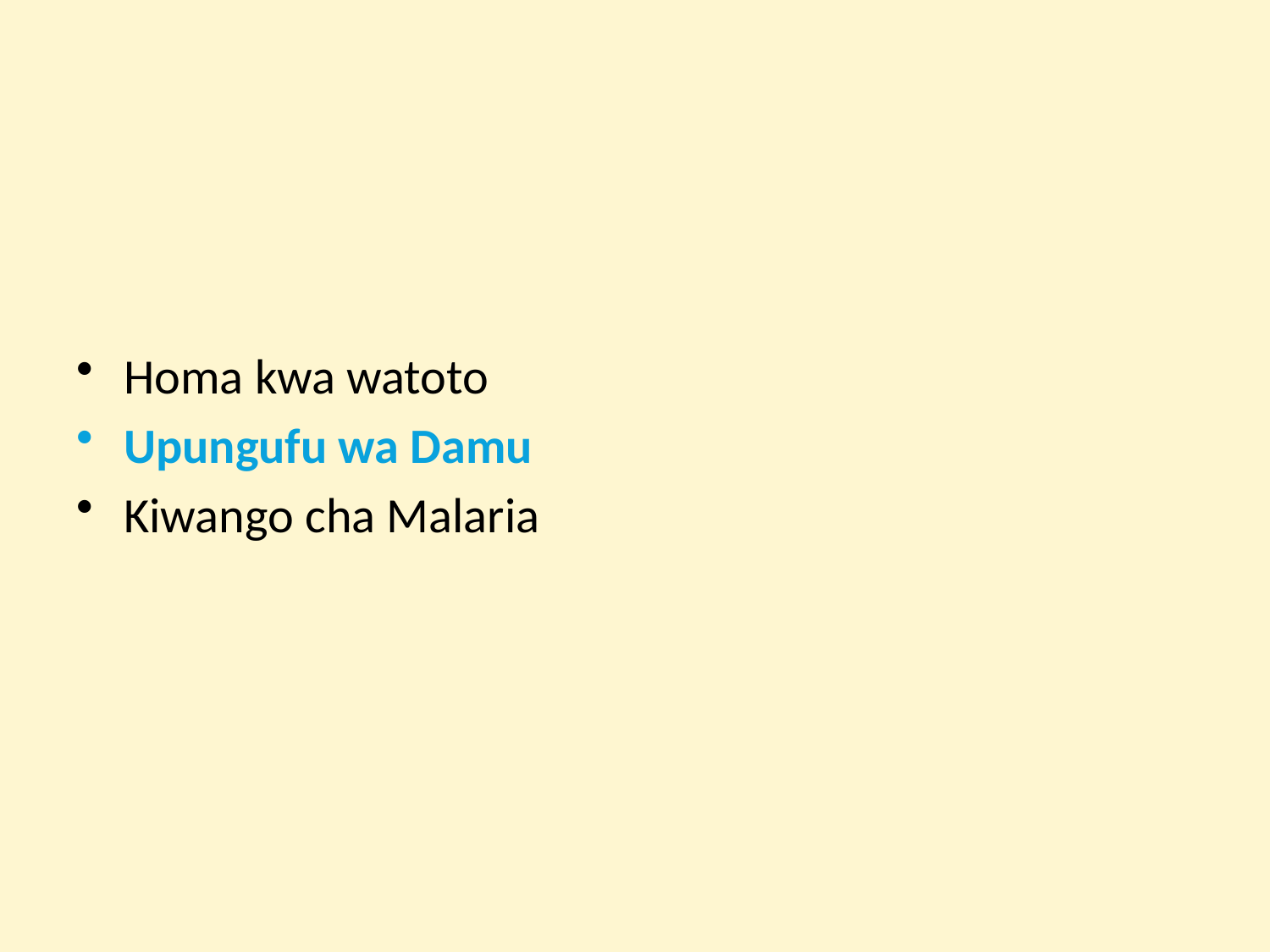

#
Homa kwa watoto
Upungufu wa Damu
Kiwango cha Malaria